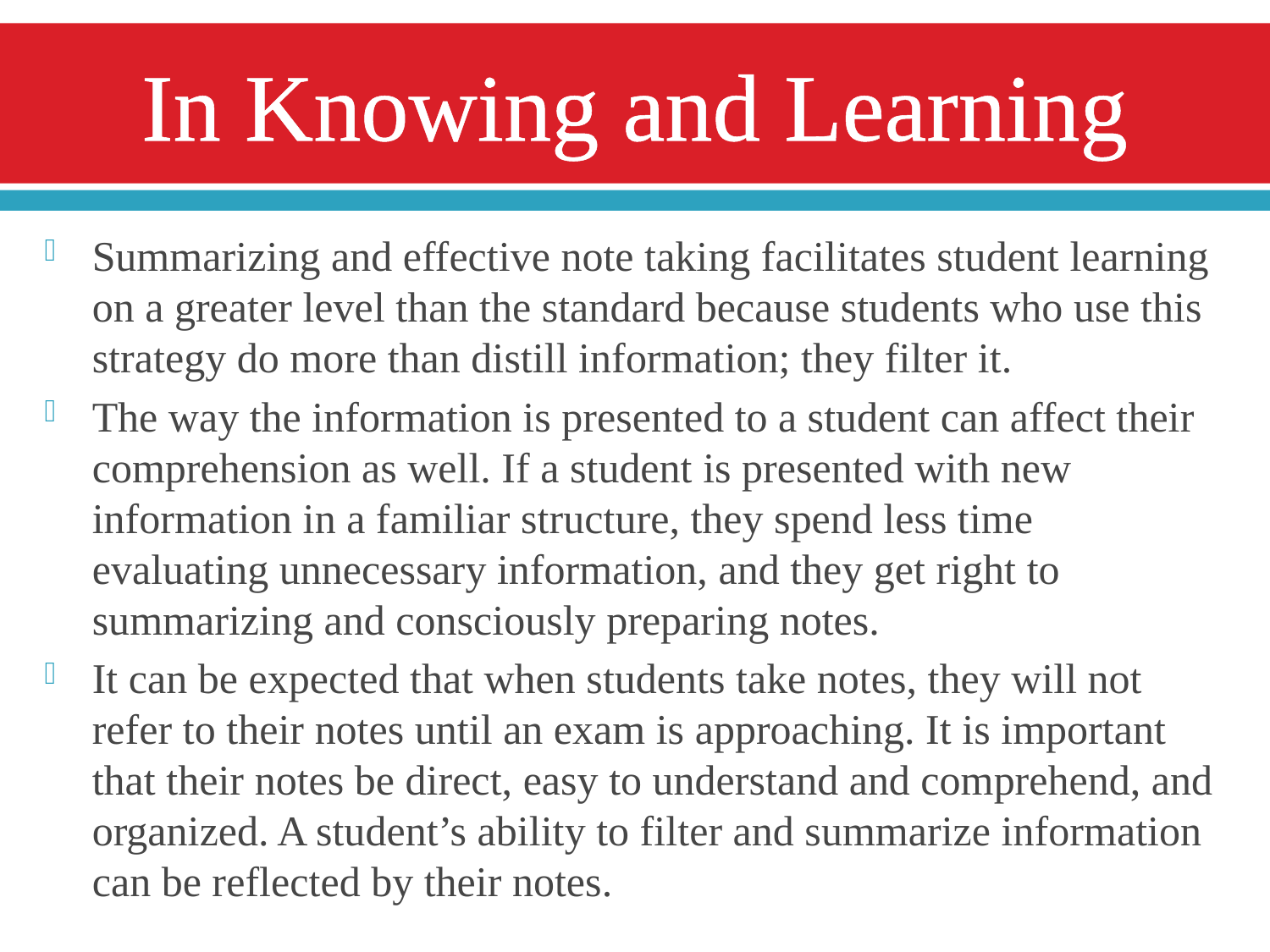

# In Knowing and Learning
Summarizing and effective note taking facilitates student learning on a greater level than the standard because students who use this strategy do more than distill information; they filter it.
The way the information is presented to a student can affect their comprehension as well. If a student is presented with new information in a familiar structure, they spend less time evaluating unnecessary information, and they get right to summarizing and consciously preparing notes.
It can be expected that when students take notes, they will not refer to their notes until an exam is approaching. It is important that their notes be direct, easy to understand and comprehend, and organized. A student’s ability to filter and summarize information can be reflected by their notes.